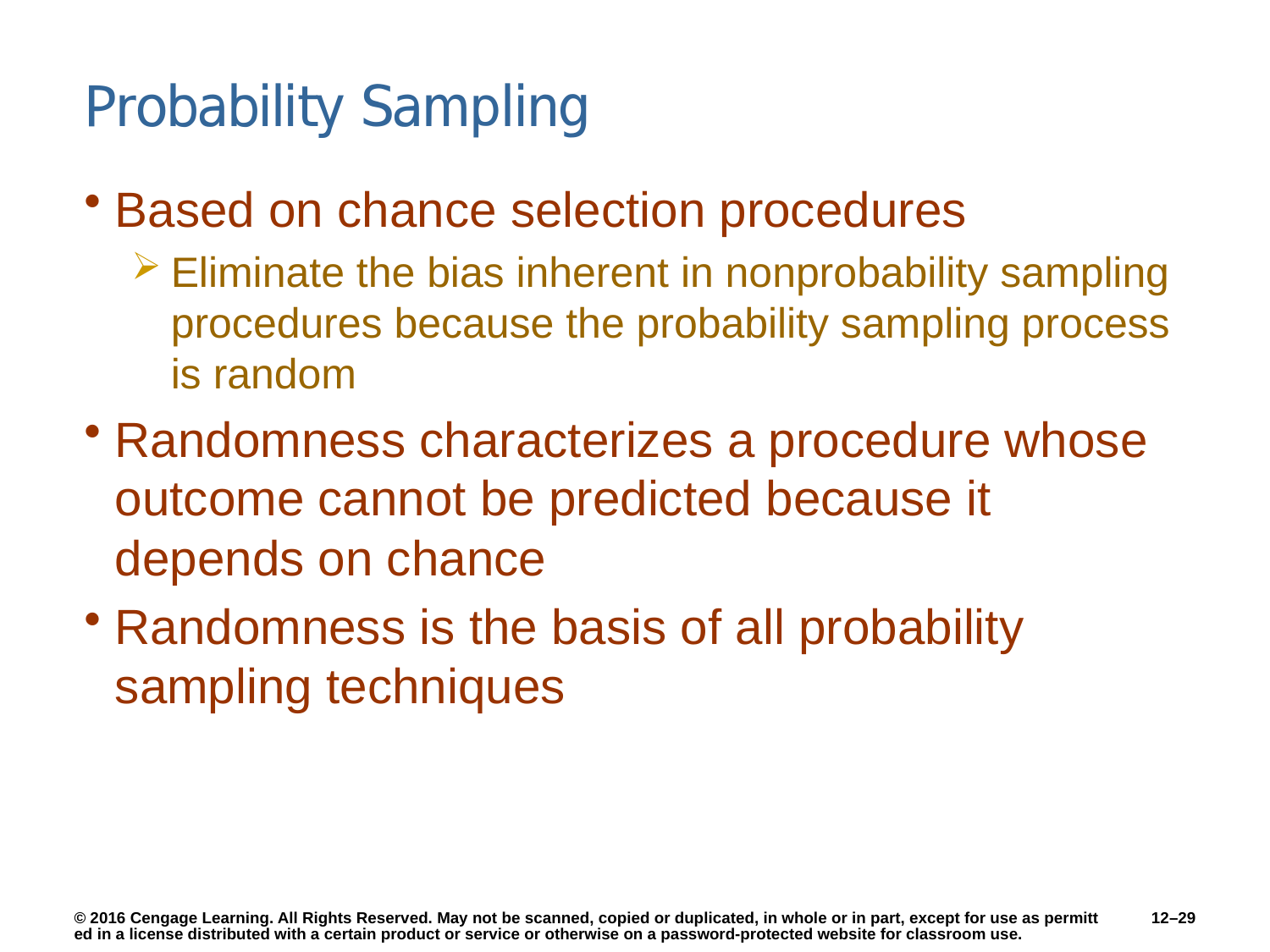

# Probability Sampling
Based on chance selection procedures
Eliminate the bias inherent in nonprobability sampling procedures because the probability sampling process is random
Randomness characterizes a procedure whose outcome cannot be predicted because it depends on chance
Randomness is the basis of all probability sampling techniques
12–29
© 2016 Cengage Learning. All Rights Reserved. May not be scanned, copied or duplicated, in whole or in part, except for use as permitted in a license distributed with a certain product or service or otherwise on a password-protected website for classroom use.